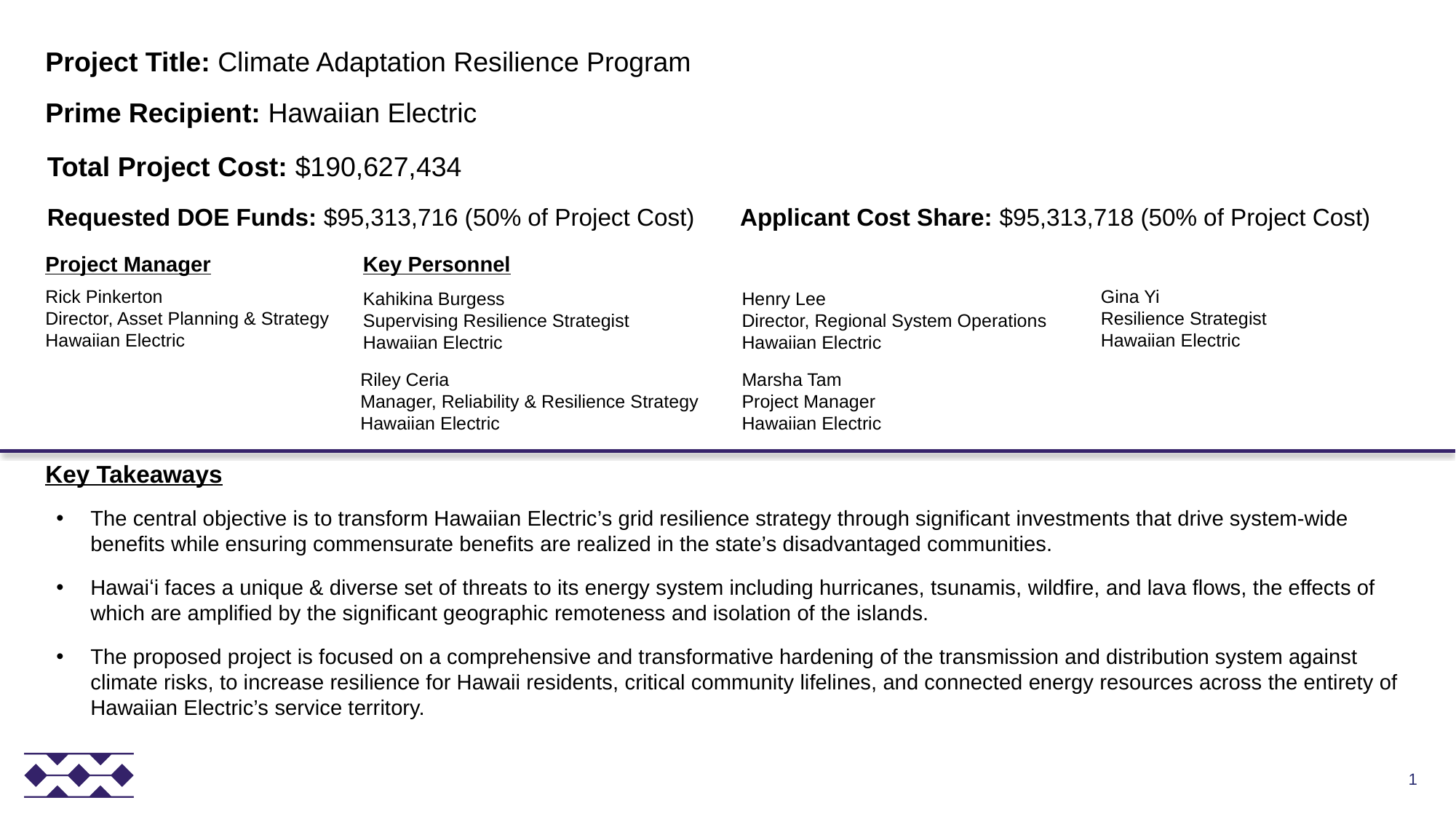

Project Title: Climate Adaptation Resilience Program
Prime Recipient: Hawaiian Electric
Total Project Cost: $190,627,434
Requested DOE Funds: $95,313,716 (50% of Project Cost)
Applicant Cost Share: $95,313,718 (50% of Project Cost)
Project Manager

Key Personnel

Gina Yi
Resilience Strategist
Hawaiian Electric

Rick Pinkerton
Director, Asset Planning & Strategy
Hawaiian Electric

Kahikina Burgess
Supervising Resilience Strategist
Hawaiian Electric

Henry Lee
Director, Regional System Operations
Hawaiian Electric

Riley Ceria
Manager, Reliability & Resilience Strategy
Hawaiian Electric

Marsha Tam
Project Manager
Hawaiian Electric

Key Takeaways

The central objective is to transform Hawaiian Electric’s grid resilience strategy through significant investments that drive system-wide benefits while ensuring commensurate benefits are realized in the state’s disadvantaged communities.
Hawaiʻi faces a unique & diverse set of threats to its energy system including hurricanes, tsunamis, wildfire, and lava flows, the effects of which are amplified by the significant geographic remoteness and isolation of the islands.
The proposed project is focused on a comprehensive and transformative hardening of the transmission and distribution system against climate risks, to increase resilience for Hawaii residents, critical community lifelines, and connected energy resources across the entirety of Hawaiian Electric’s service territory.